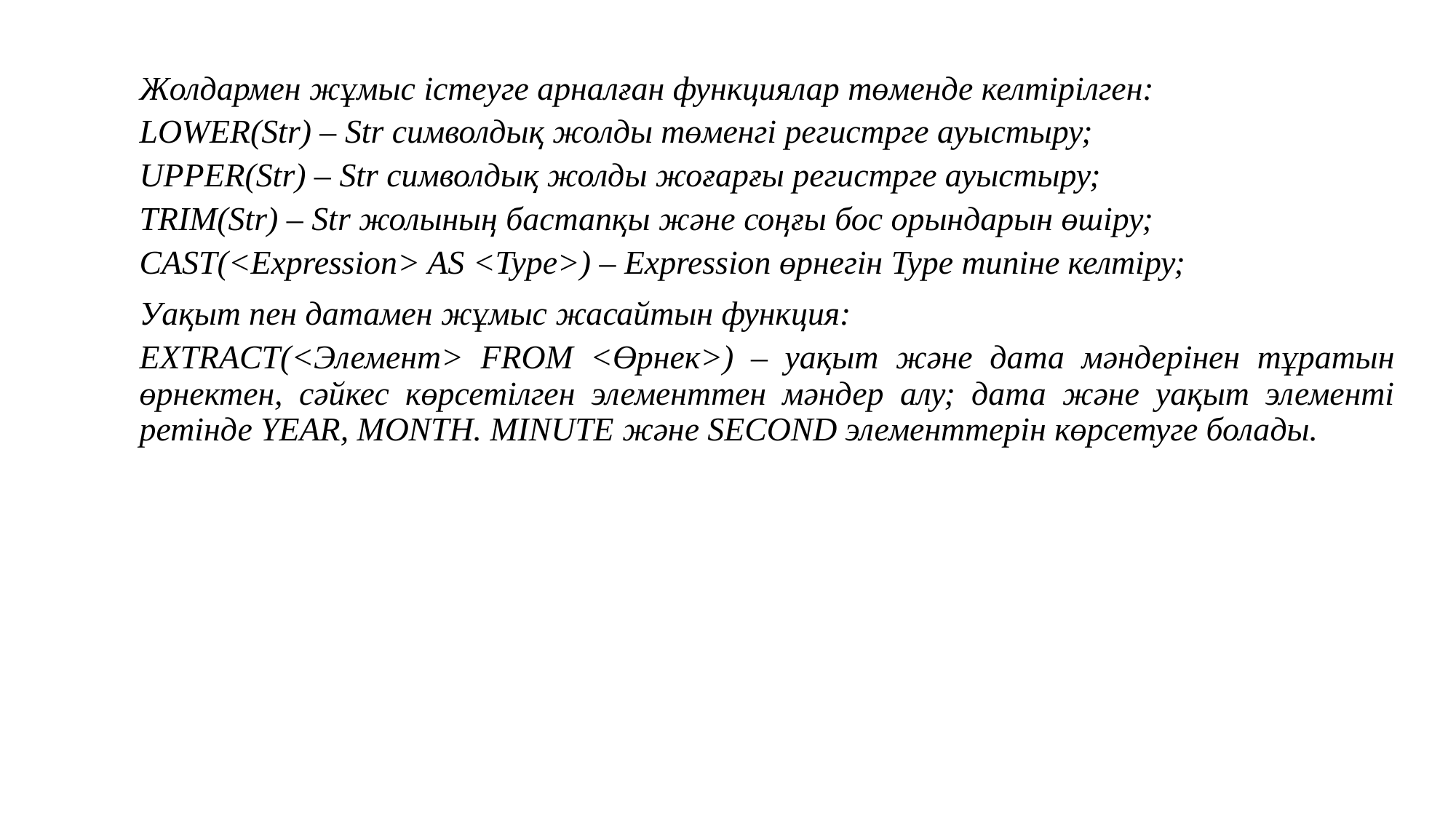

Жолдармен жұмыс істеуге арналған функциялар төменде келтірілген:
LOWER(Str) – Str символдық жолды төменгі регистрге ауыстыру;
UPPER(Str) – Str символдық жолды жоғарғы регистрге ауыстыру;
TRIM(Str) – Str жолының бастапқы және соңғы бос орындарын өшіру;
CAST(<Expression> AS <Type>) – Expression өрнегін Type типіне келтіру;
Уақыт пен датамен жұмыс жасайтын функция:
EXTRACT(<Элемент> FROM <Өрнек>) – уақыт және дата мәндерінен тұратын өрнектен, сәйкес көрсетілген элементтен мәндер алу; дата және уақыт элементі ретінде YEAR, MONTH. MINUTE және SECOND элементтерін көрсетуге болады.